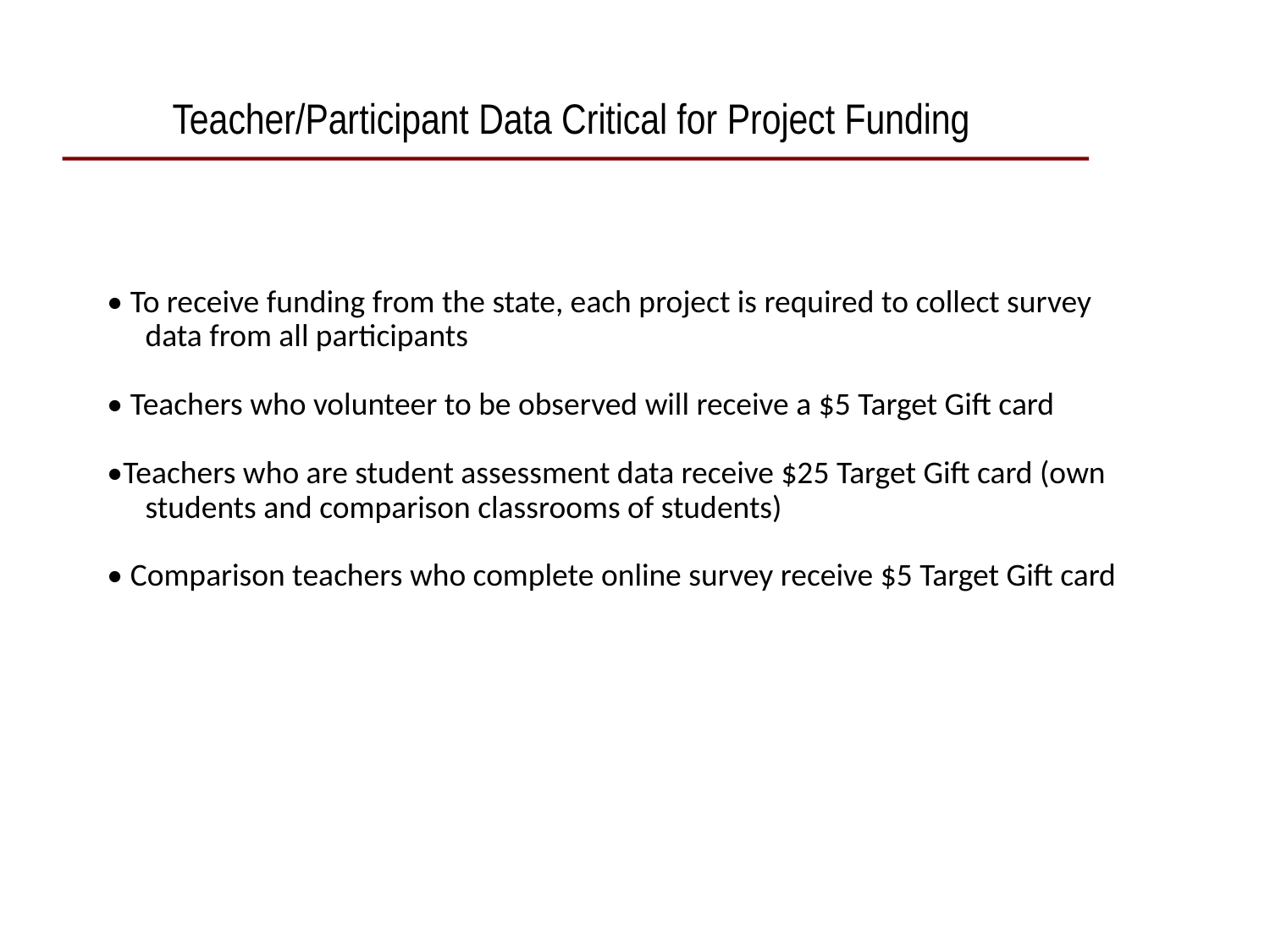

Teacher/Participant Data Critical for Project Funding

• To receive funding from the state, each project is required to collect survey data from all participants

• Teachers who volunteer to be observed will receive a $5 Target Gift card

•Teachers who are student assessment data receive $25 Target Gift card (own students and comparison classrooms of students)

• Comparison teachers who complete online survey receive $5 Target Gift card